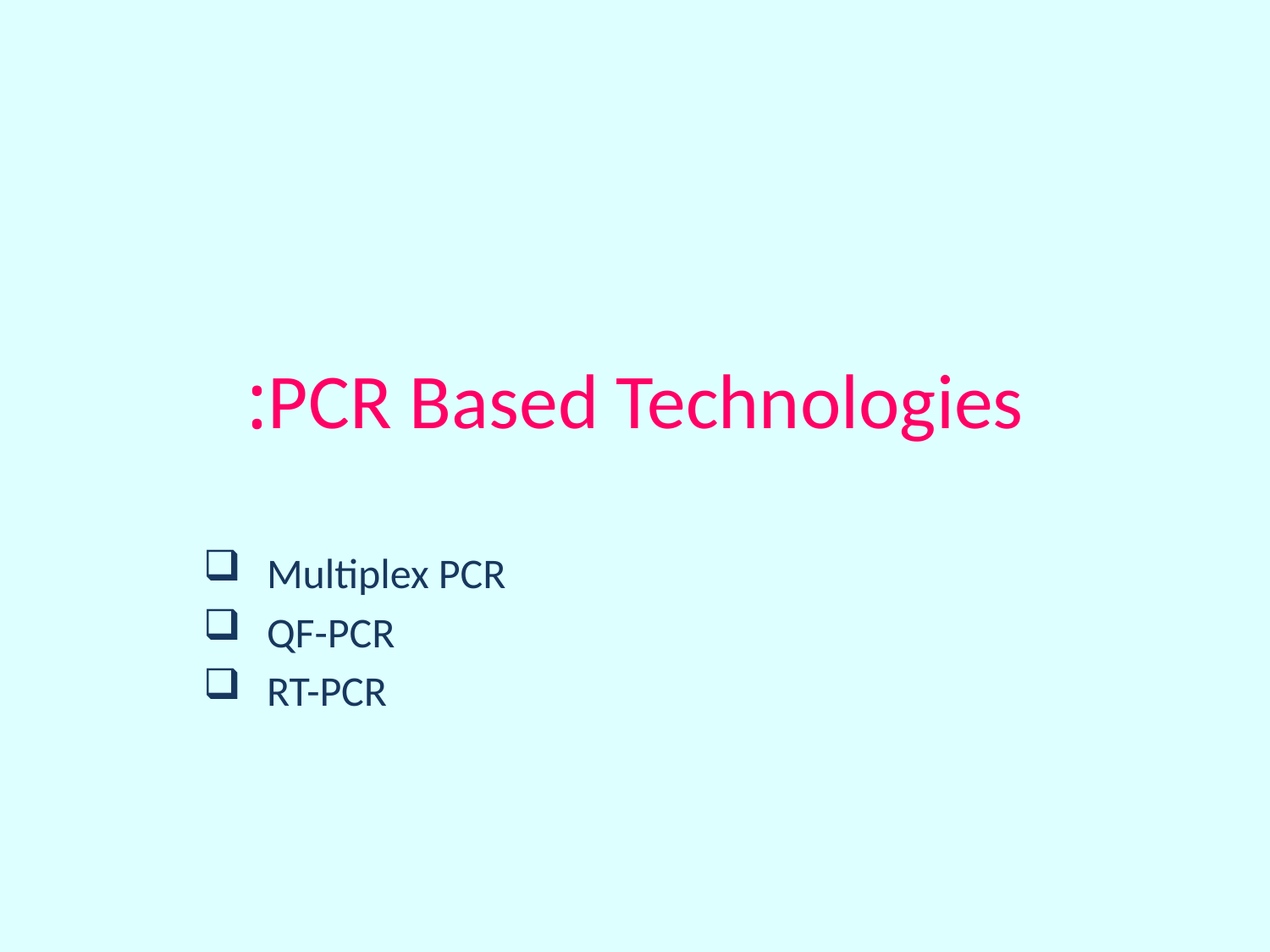

# PCR Based Technologies:
Multiplex PCR
QF-PCR
RT-PCR